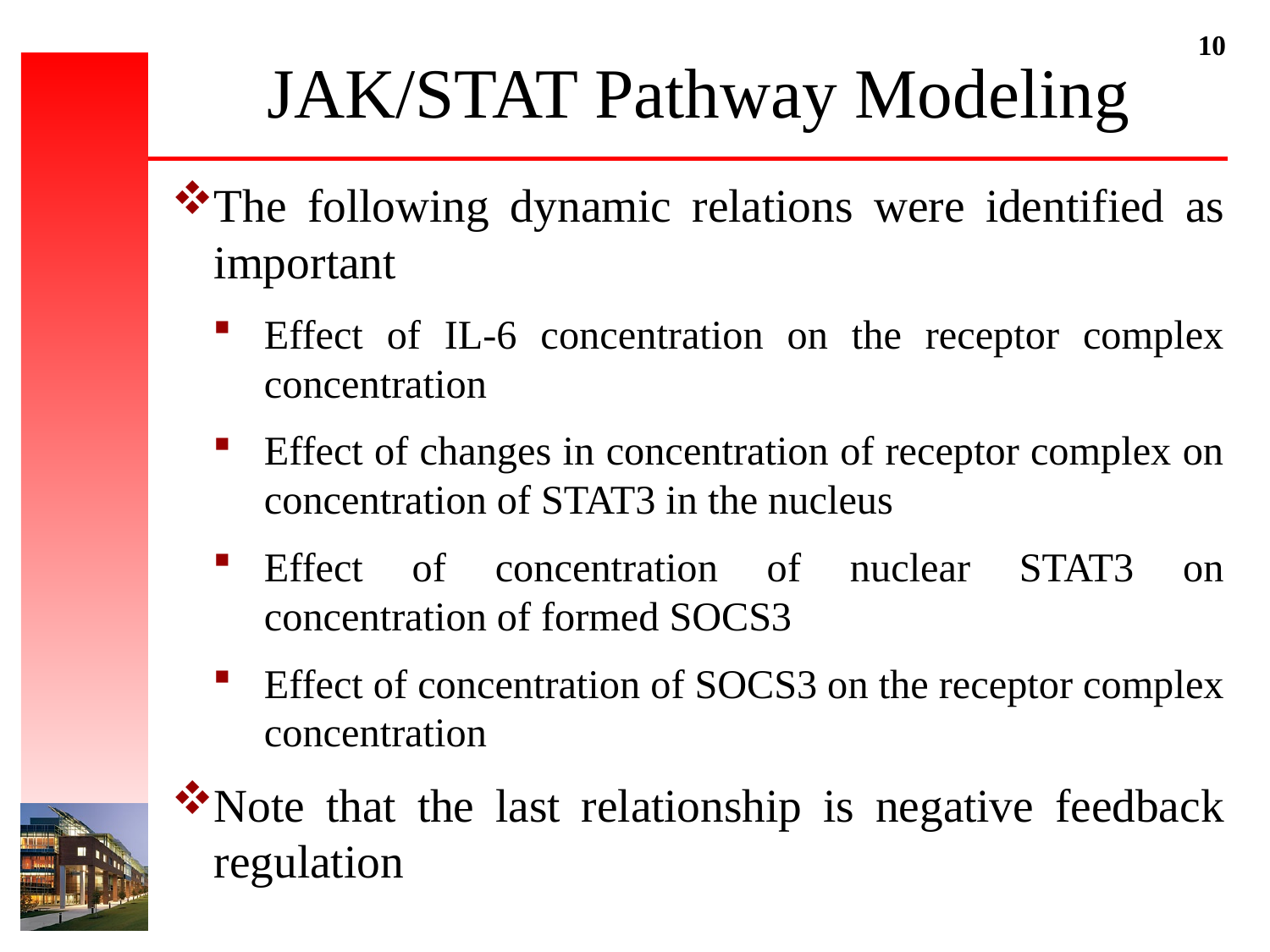

# JAK/STAT Pathway Modeling
The following dynamic relations were identified as important
Effect of IL-6 concentration on the receptor complex concentration
Effect of changes in concentration of receptor complex on concentration of STAT3 in the nucleus
Effect of concentration of nuclear STAT3 on concentration of formed SOCS3
Effect of concentration of SOCS3 on the receptor complex concentration
Note that the last relationship is negative feedback regulation